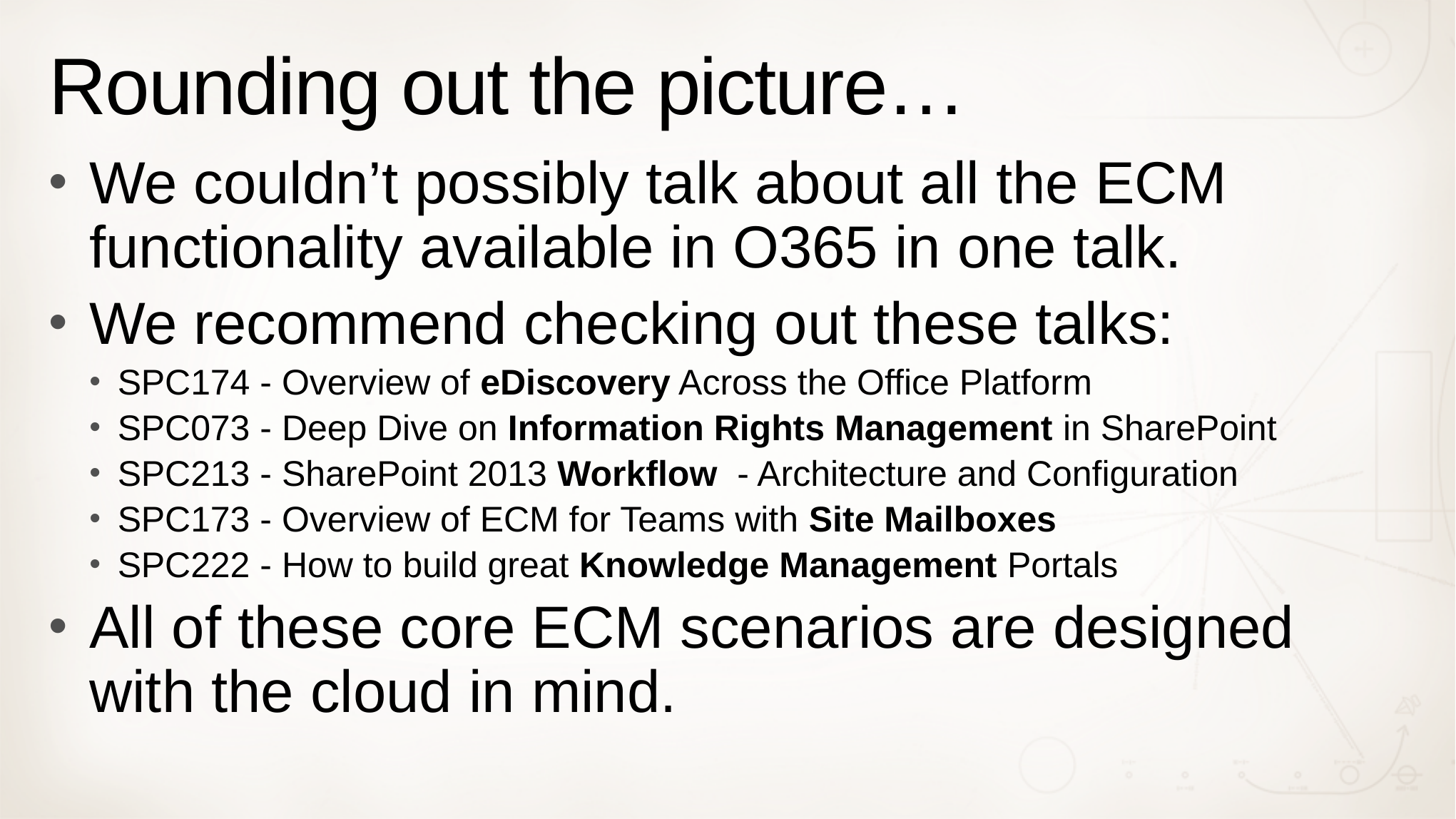

# Rounding out the picture…
We couldn’t possibly talk about all the ECM functionality available in O365 in one talk.
We recommend checking out these talks:
SPC174 - Overview of eDiscovery Across the Office Platform
SPC073 - Deep Dive on Information Rights Management in SharePoint
SPC213 - SharePoint 2013 Workflow  - Architecture and Configuration
SPC173 - Overview of ECM for Teams with Site Mailboxes
SPC222 - How to build great Knowledge Management Portals
All of these core ECM scenarios are designed with the cloud in mind.